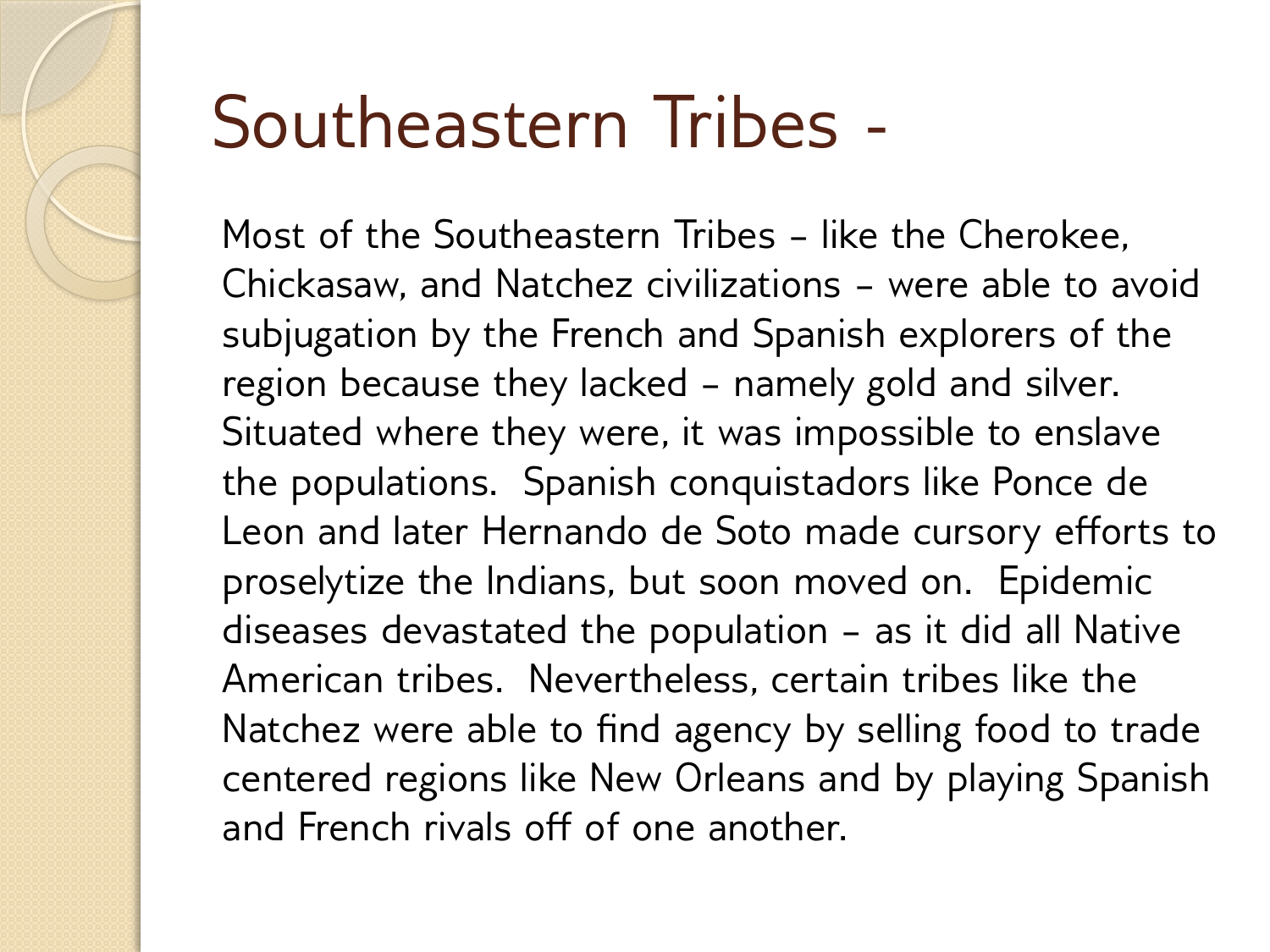

# Southeastern Tribes -
Most of the Southeastern Tribes – like the Cherokee, Chickasaw, and Natchez civilizations – were able to avoid subjugation by the French and Spanish explorers of the region because they lacked – namely gold and silver.  Situated where they were, it was impossible to enslave the populations.  Spanish conquistadors like Ponce de Leon and later Hernando de Soto made cursory efforts to proselytize the Indians, but soon moved on.  Epidemic diseases devastated the population – as it did all Native American tribes.  Nevertheless, certain tribes like the Natchez were able to find agency by selling food to trade centered regions like New Orleans and by playing Spanish and French rivals off of one another.